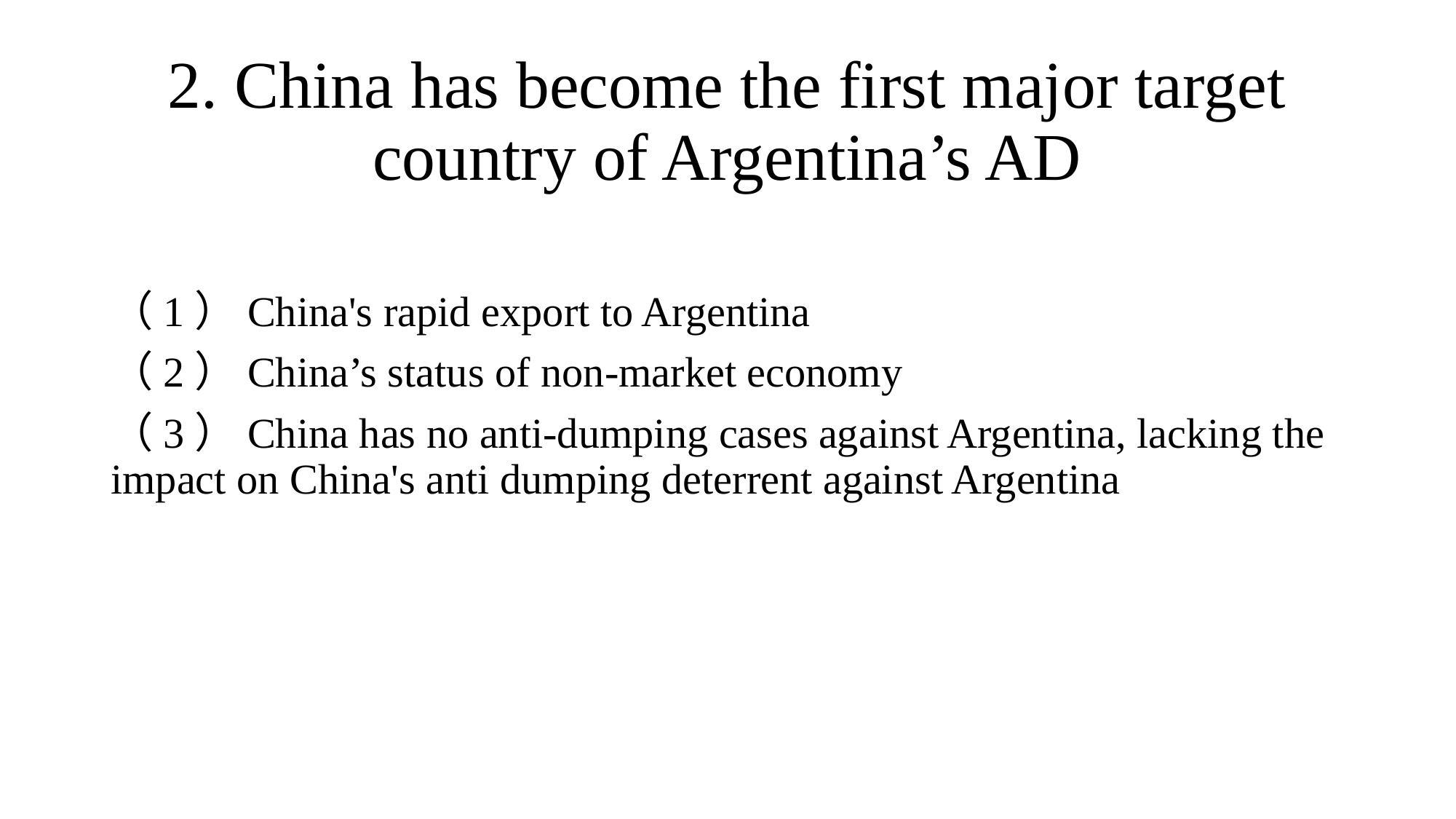

# 2. China has become the first major target country of Argentina’s AD

（1）China's rapid export to Argentina
（2）China’s status of non-market economy
（3）China has no anti-dumping cases against Argentina, lacking the impact on China's anti dumping deterrent against Argentina